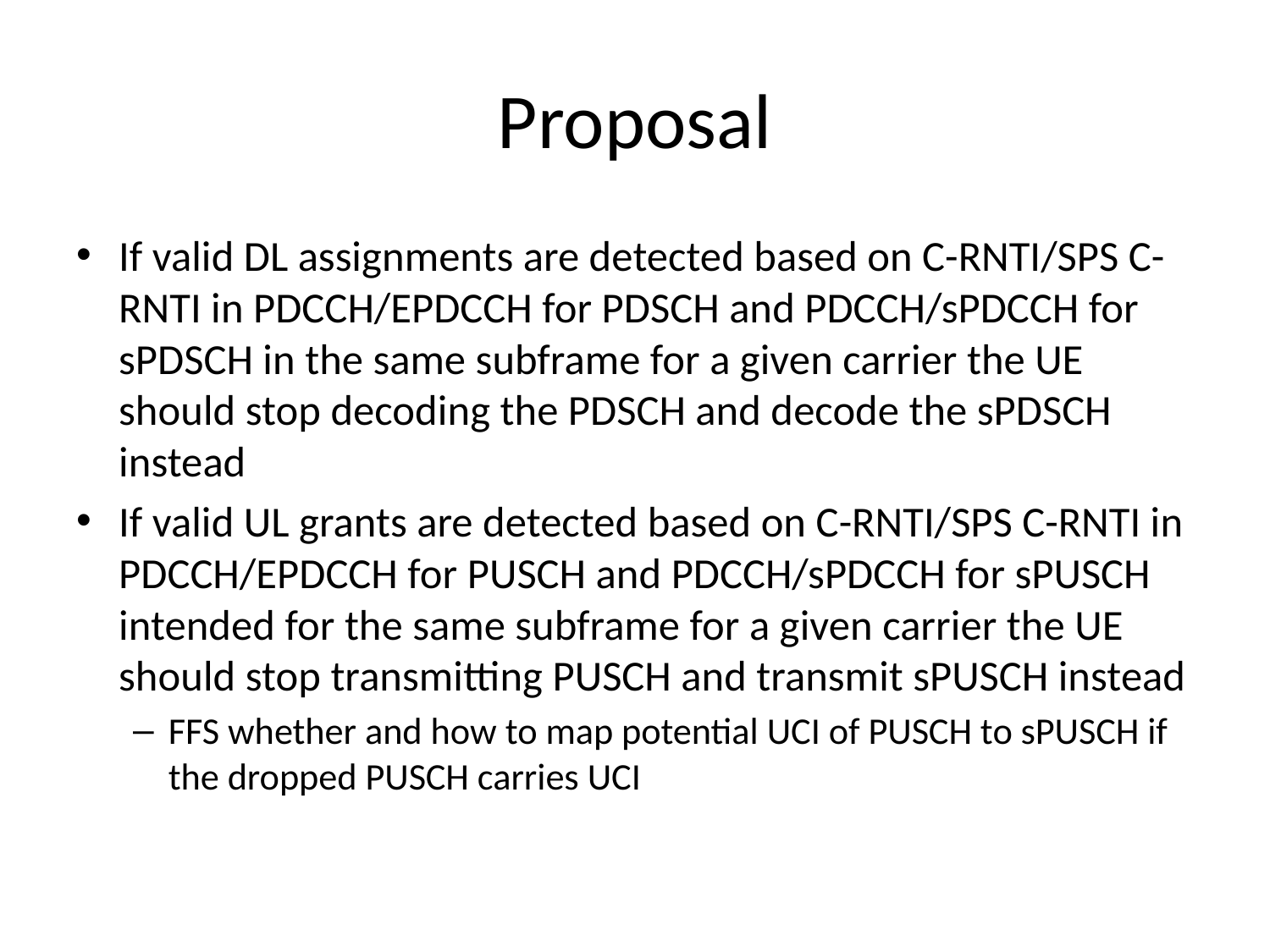

# Proposal
If valid DL assignments are detected based on C-RNTI/SPS C-RNTI in PDCCH/EPDCCH for PDSCH and PDCCH/sPDCCH for sPDSCH in the same subframe for a given carrier the UE should stop decoding the PDSCH and decode the sPDSCH instead
If valid UL grants are detected based on C-RNTI/SPS C-RNTI in PDCCH/EPDCCH for PUSCH and PDCCH/sPDCCH for sPUSCH intended for the same subframe for a given carrier the UE should stop transmitting PUSCH and transmit sPUSCH instead
FFS whether and how to map potential UCI of PUSCH to sPUSCH if the dropped PUSCH carries UCI